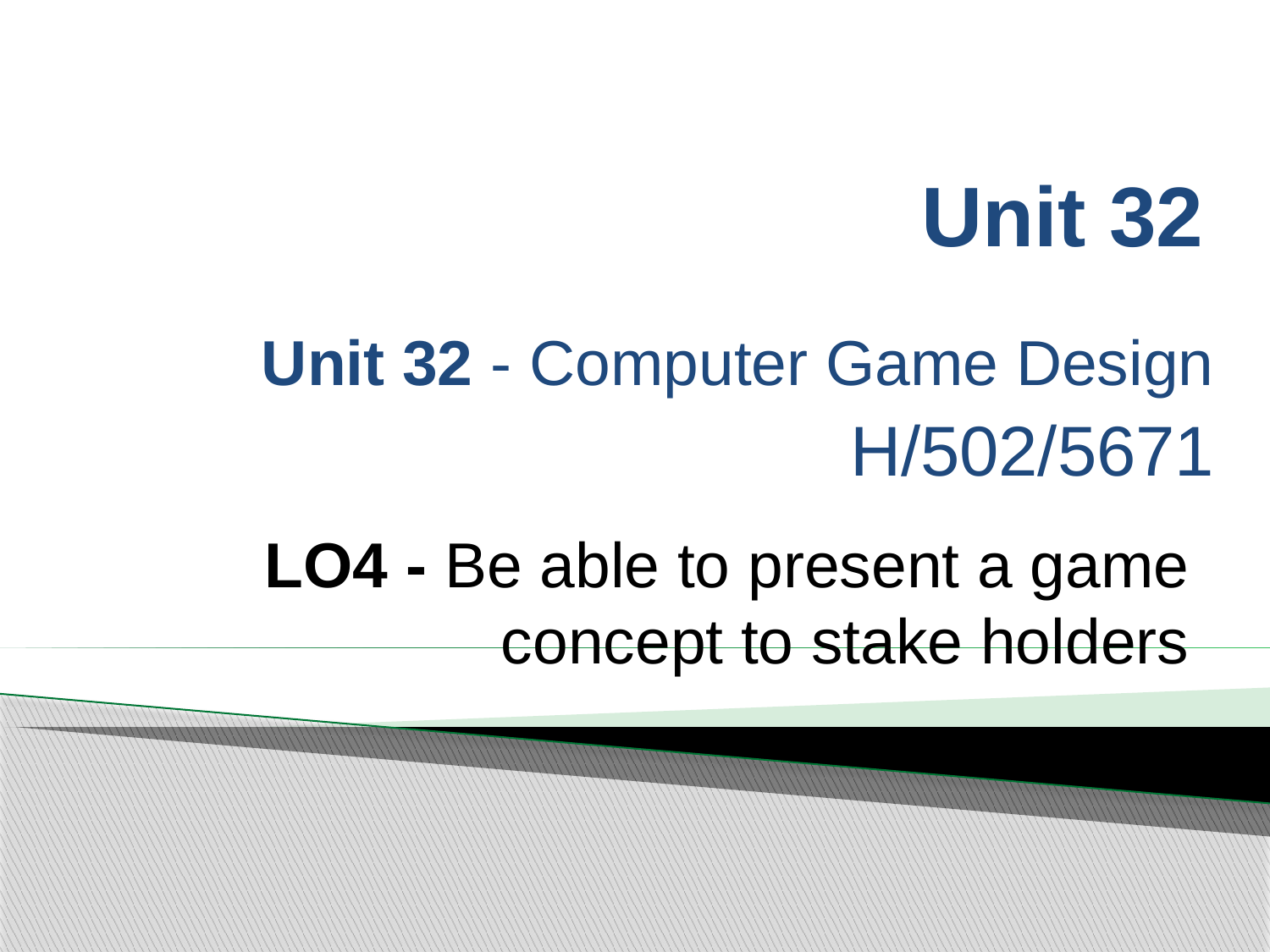

# Unit 32
Unit 32 - Computer Game Design
H/502/5671
LO4 - Be able to present a game
concept to stake holders